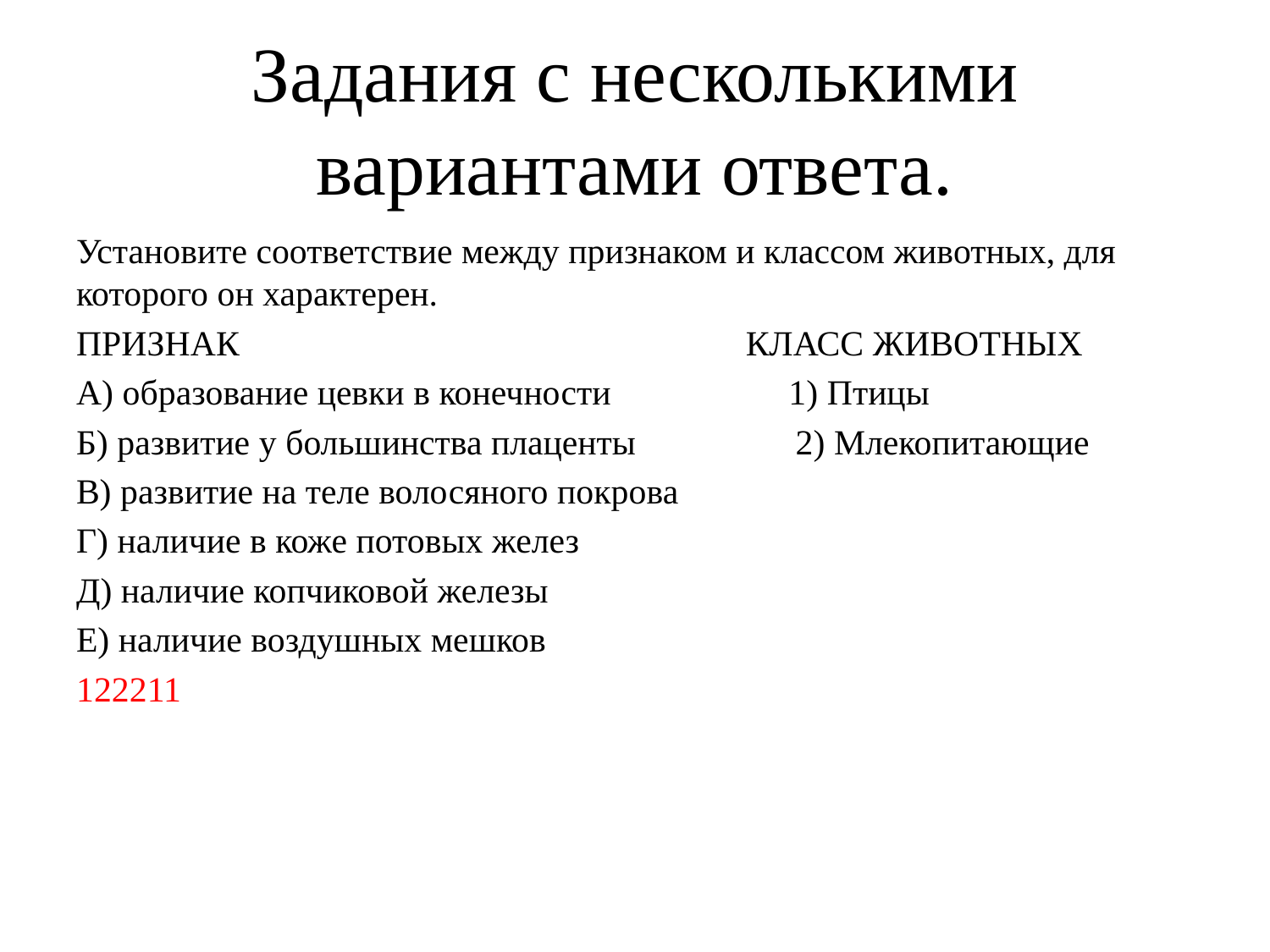

# Задания с несколькими вариантами ответа.
Установите соответствие между признаком и классом животных, для которого он характерен.
ПРИЗНАК                                                         КЛАСС ЖИВОТНЫХ
А) образование цевки в конечности                    1) Птицы
Б) развитие у большинства плаценты                  2) Млекопитающие
В) развитие на теле волосяного покрова
Г) наличие в коже потовых желез
Д) наличие копчиковой железы
Е) наличие воздушных мешков
122211